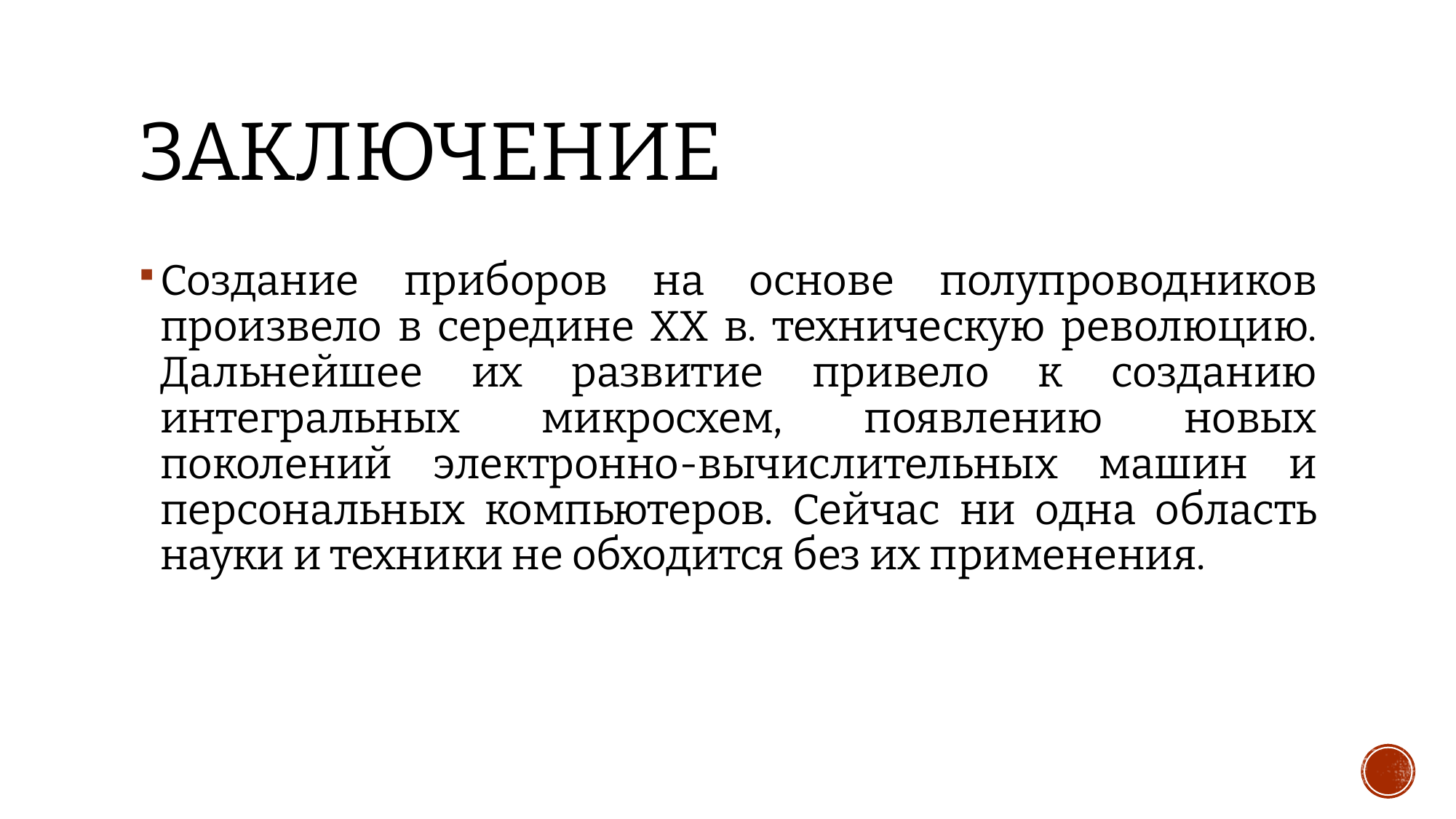

# Заключение
Создание приборов на основе полупроводников произвело в середине XX в. техническую революцию. Дальнейшее их развитие привело к созданию интегральных микросхем, появлению новых поколений электронно-вычислительных машин и персональных компьютеров. Сейчас ни одна область науки и техники не обходится без их применения.